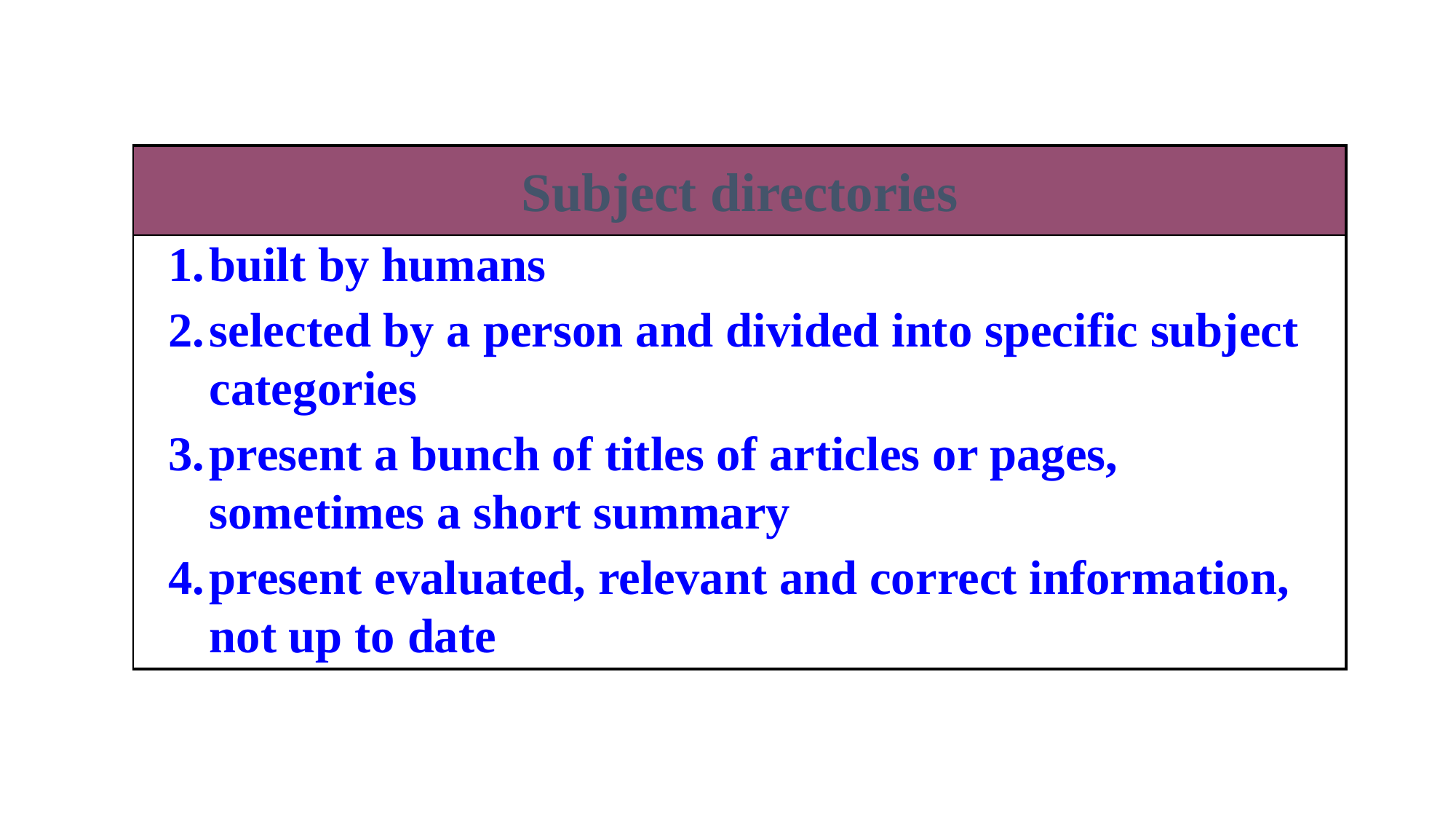

| Subject directories |
| --- |
|  |
built by humans
selected by a person and divided into specific subject categories
present a bunch of titles of articles or pages, sometimes a short summary
present evaluated, relevant and correct information, not up to date